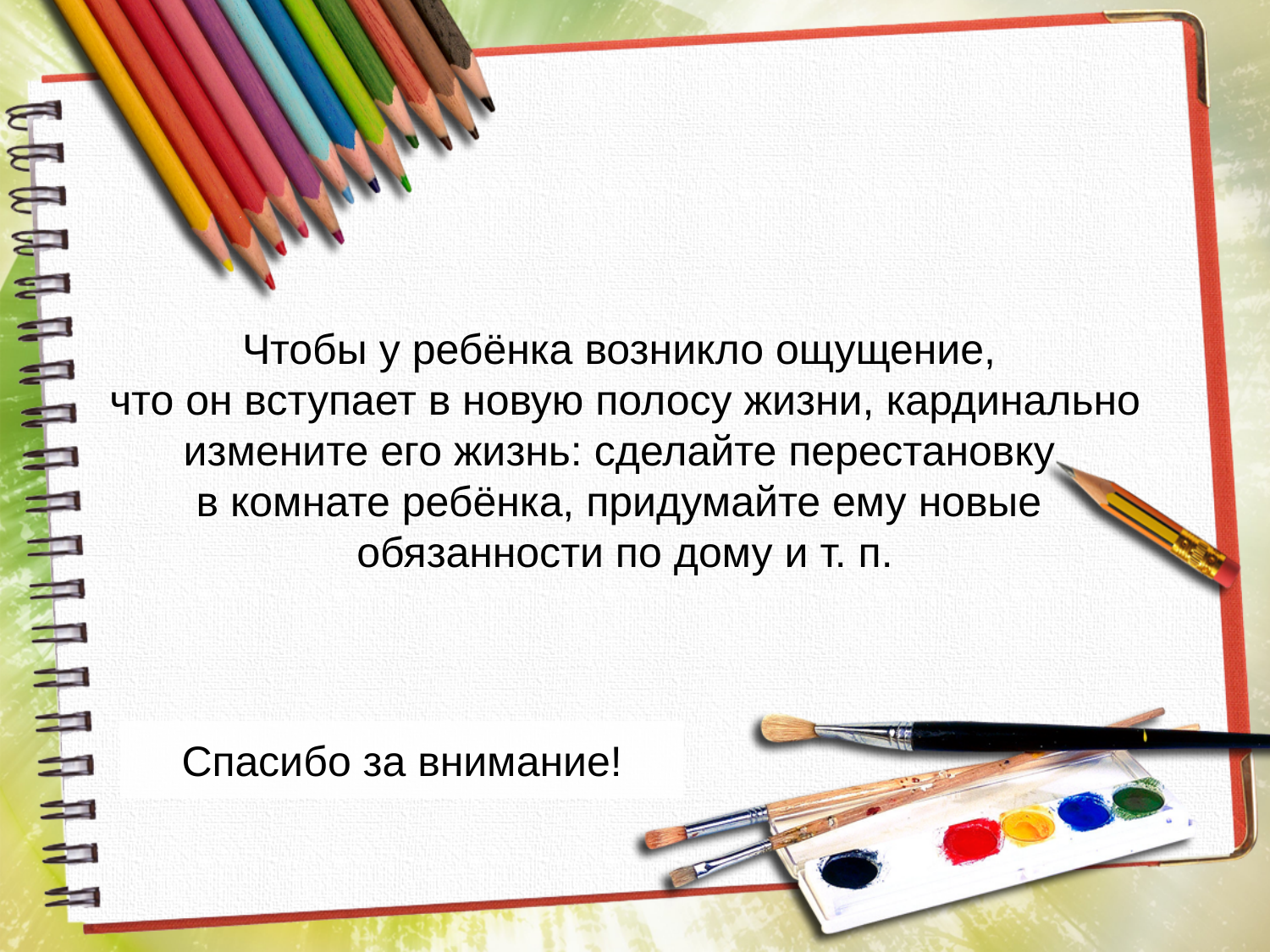

Чтобы у ребёнка возникло ощущение,
что он вступает в новую полосу жизни, кардинально измените его жизнь: сделайте перестановку
в комнате ребёнка, придумайте ему новые
обязанности по дому и т. п.

Спасибо за внимание!